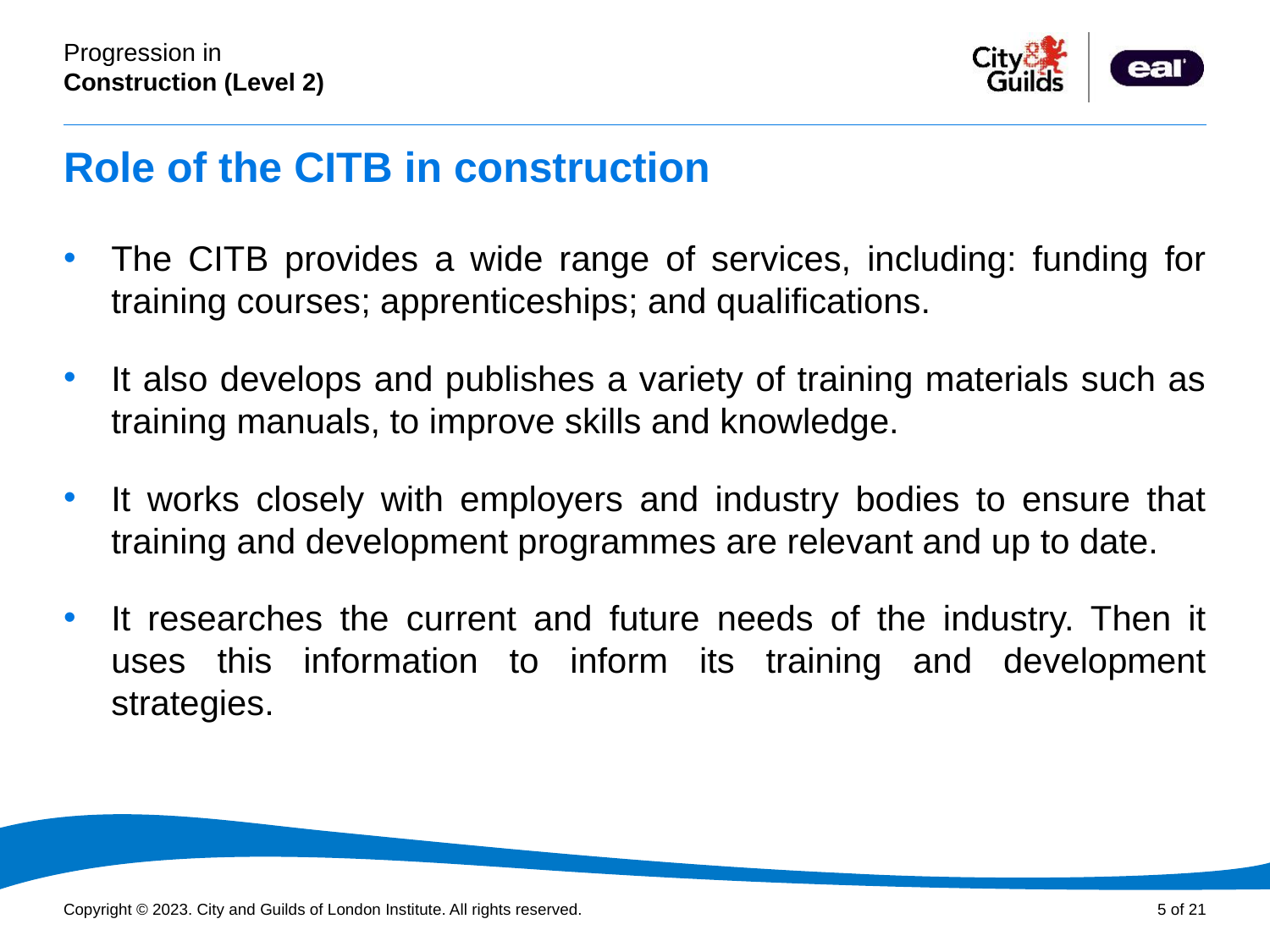

# Role of the CITB in construction
The CITB provides a wide range of services, including: funding for training courses; apprenticeships; and qualifications.
It also develops and publishes a variety of training materials such as training manuals, to improve skills and knowledge.
It works closely with employers and industry bodies to ensure that training and development programmes are relevant and up to date.
It researches the current and future needs of the industry. Then it uses this information to inform its training and development strategies.